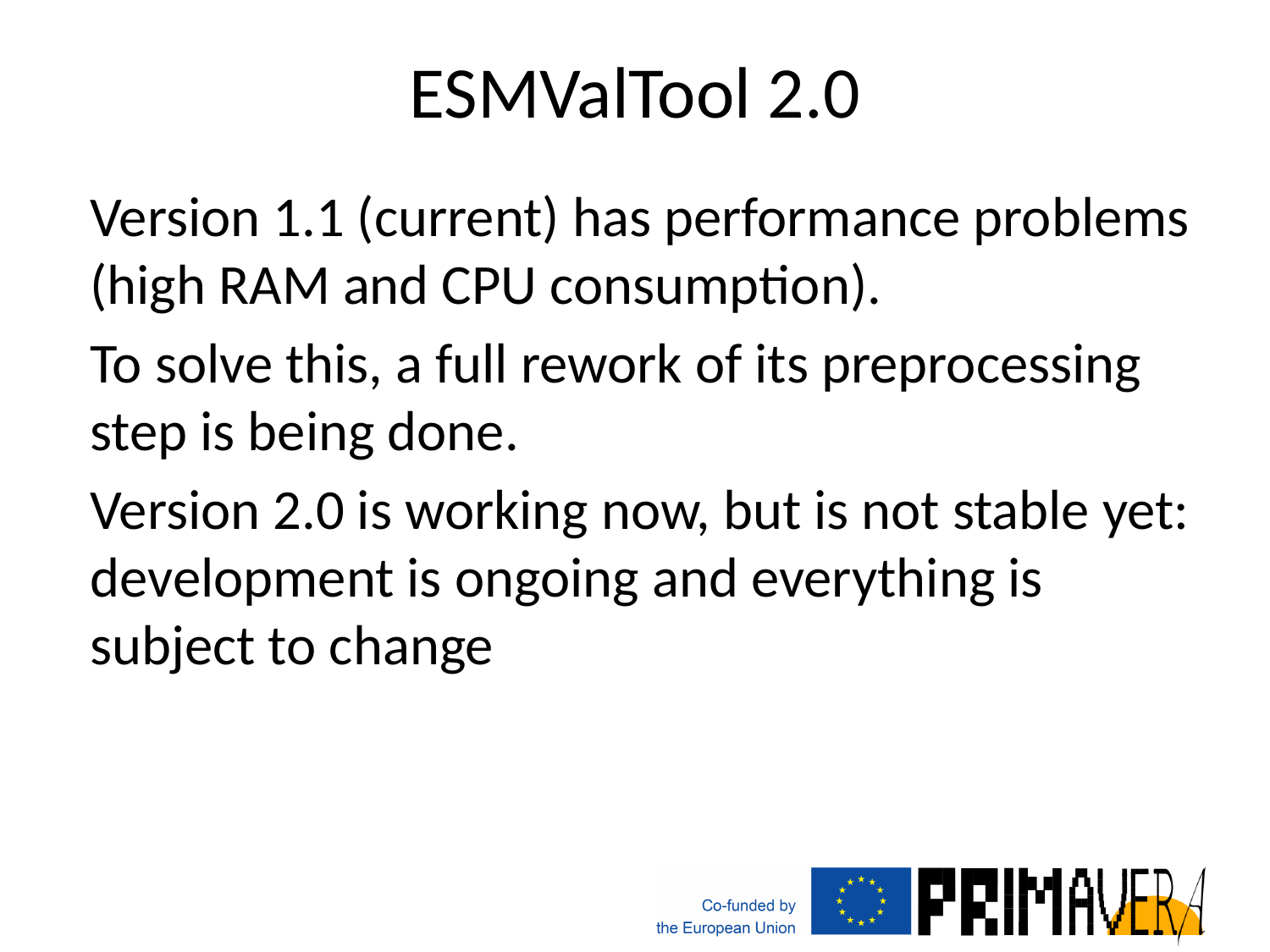

# ESMValTool 2.0
Version 1.1 (current) has performance problems (high RAM and CPU consumption).
To solve this, a full rework of its preprocessing step is being done.
Version 2.0 is working now, but is not stable yet: development is ongoing and everything is subject to change